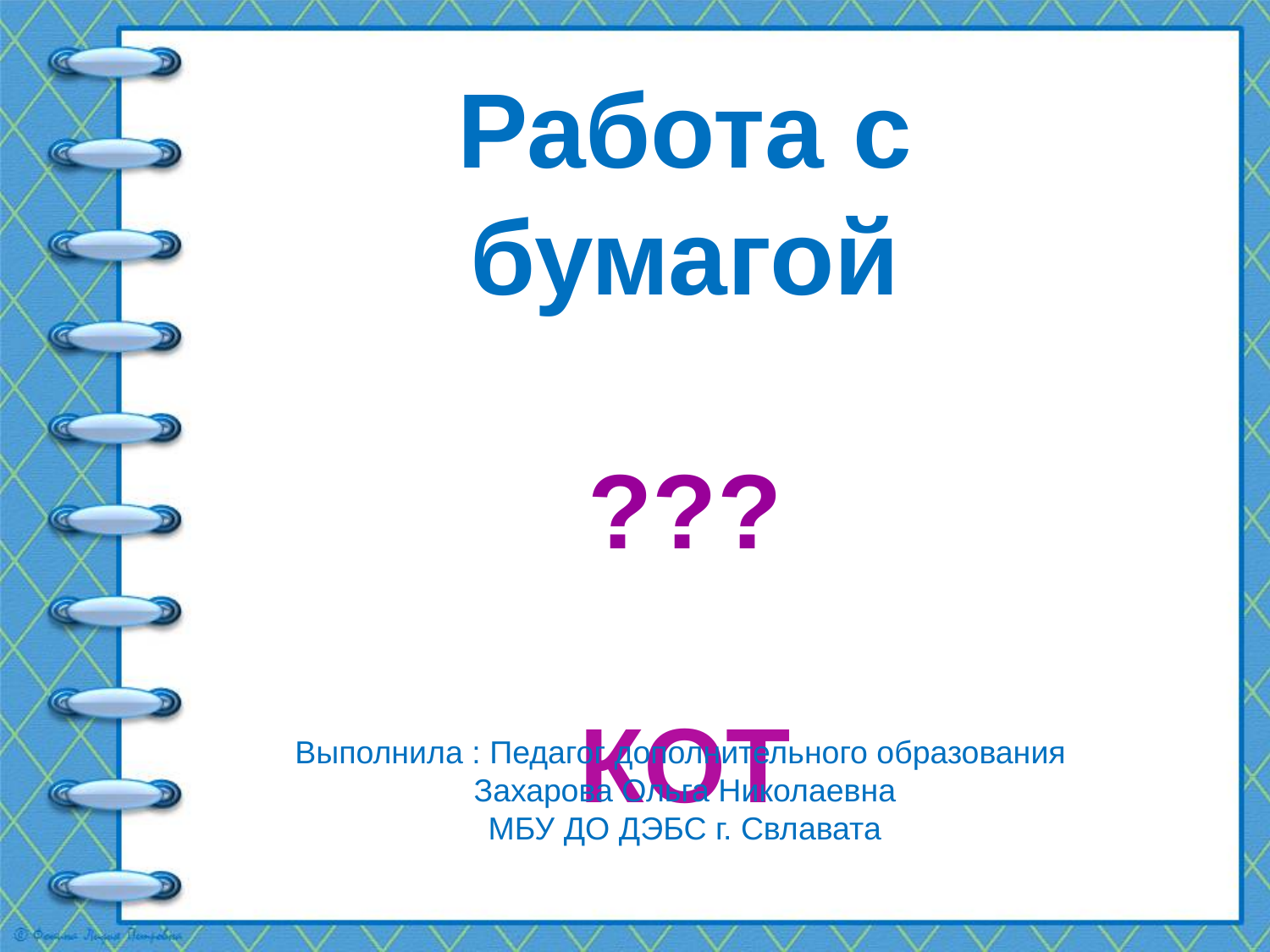

Работа с бумагой

???

КОТ

Выполнила : Педагог дополнительного образования
Захарова Ольга Николаевна
МБУ ДО ДЭБС г. Свлавата